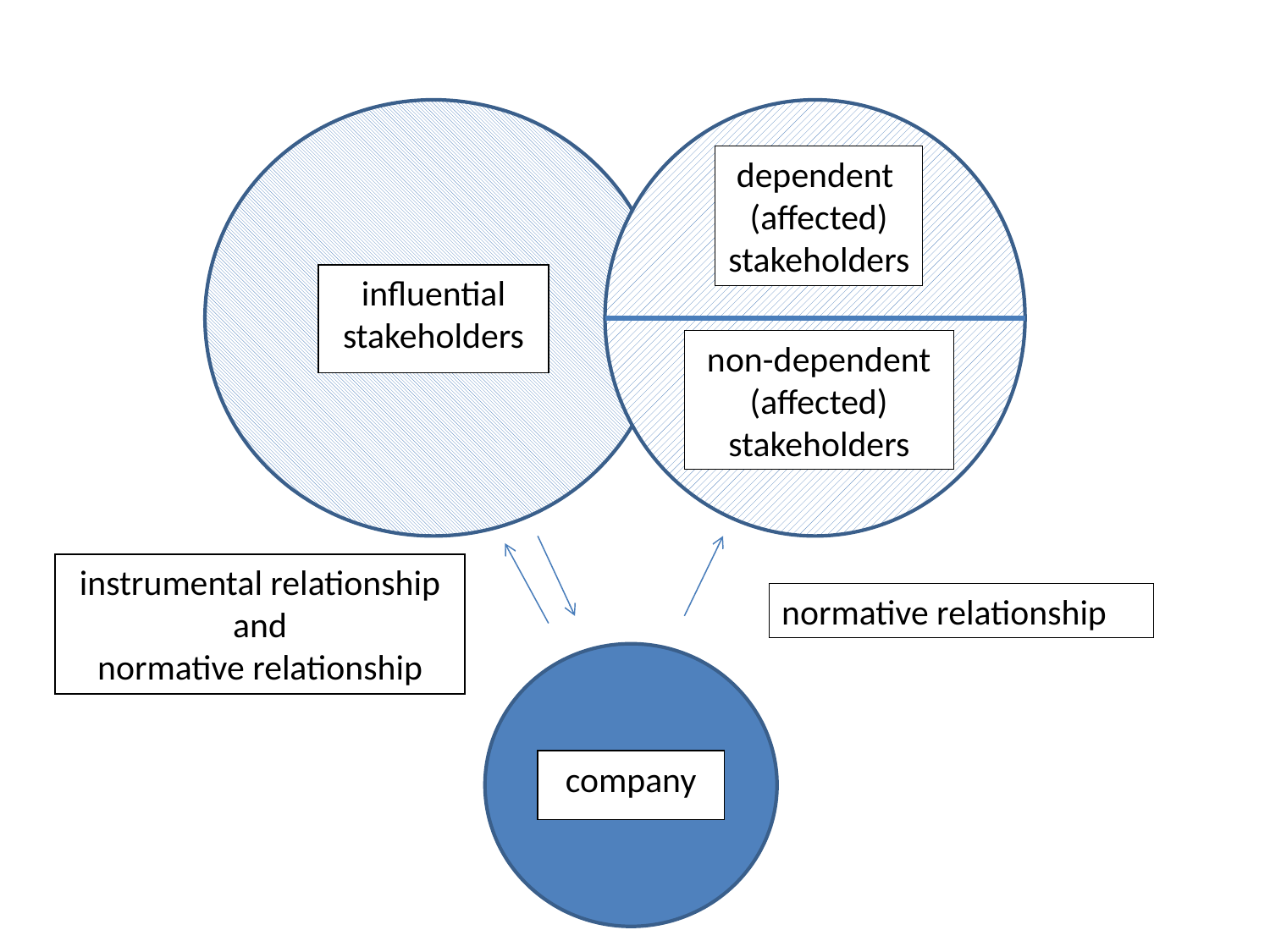

dependent
(affected) stakeholders
influential stakeholders
non-dependent (affected) stakeholders
instrumental relationship
and
normative relationship
normative relationship

company